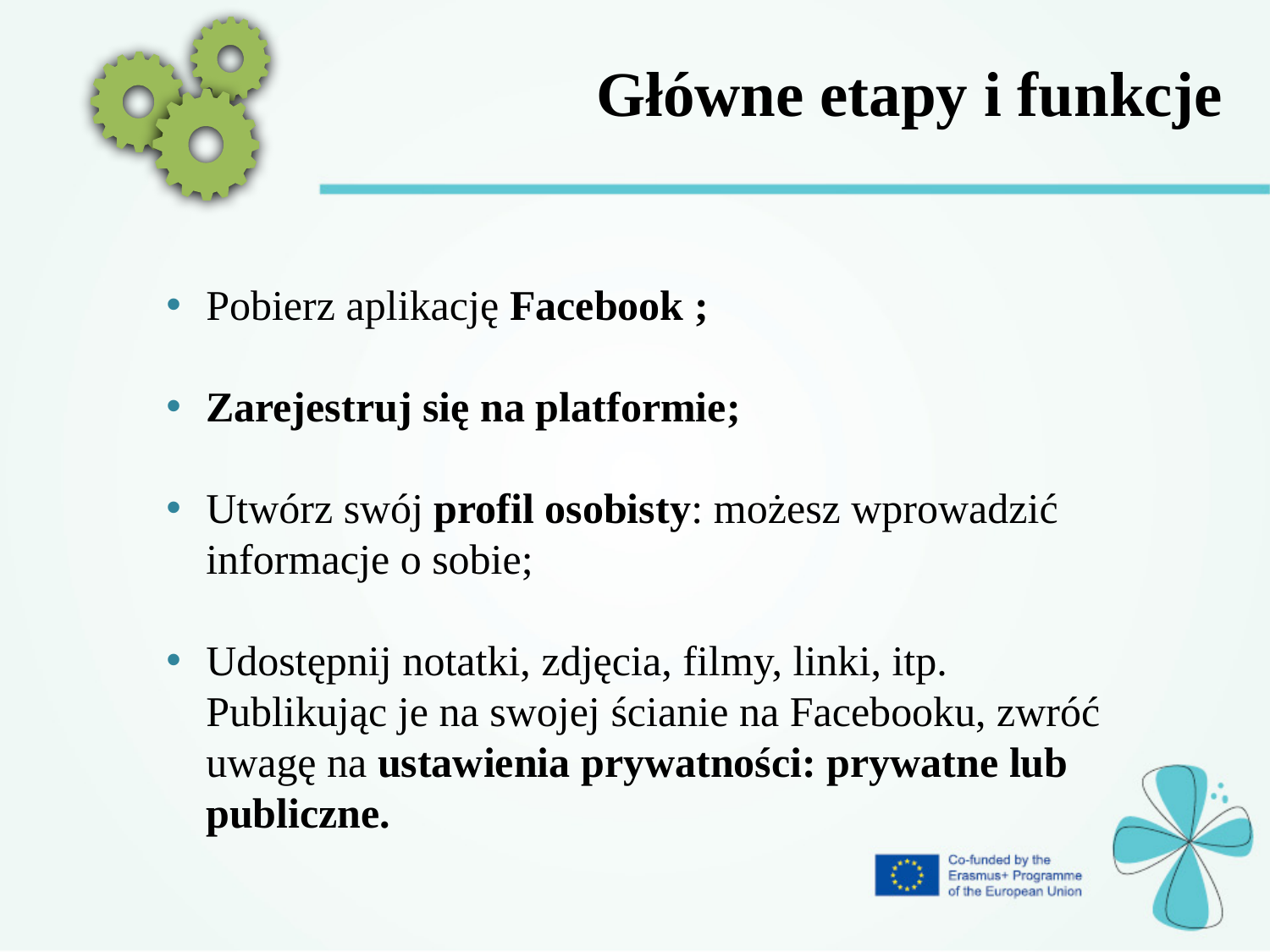

Główne etapy i funkcje
Pobierz aplikację Facebook ;

Zarejestruj się na platformie;

Utwórz swój profil osobisty: możesz wprowadzić informacje o sobie;

Udostępnij notatki, zdjęcia, filmy, linki, itp. Publikując je na swojej ścianie na Facebooku, zwróć uwagę na ustawienia prywatności: prywatne lub publiczne.